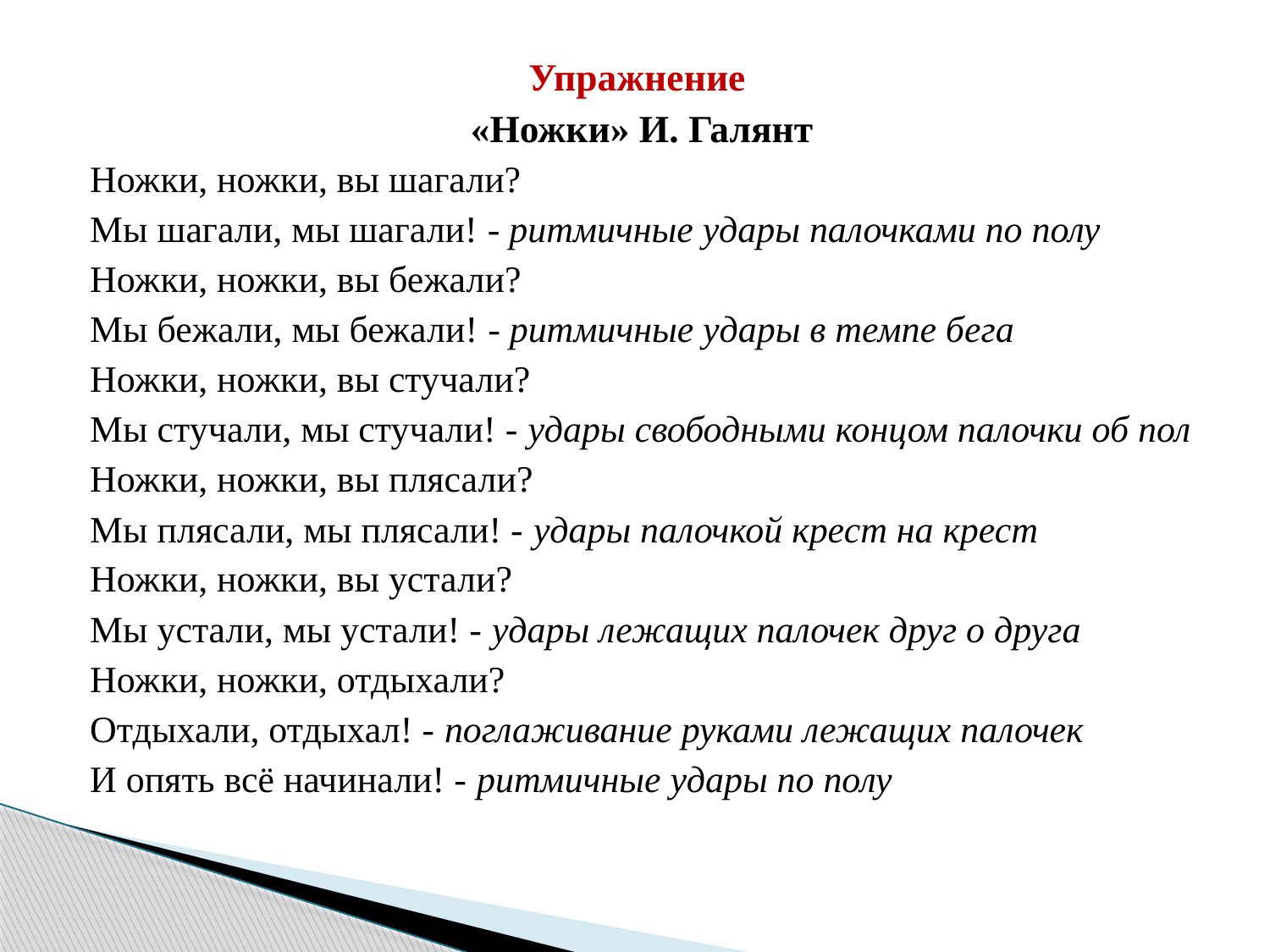

Упражнение
«Ножки» И. Галянт
Ножки, ножки, вы шагали?
Мы шагали, мы шагали! - ритмичные удары палочками по полу
Ножки, ножки, вы бежали?
Мы бежали, мы бежали! - ритмичные удары в темпе бега
Ножки, ножки, вы стучали?
Мы стучали, мы стучали! - удары свободными концом палочки об пол
Ножки, ножки, вы плясали?
Мы плясали, мы плясали! - удары палочкой крест на крест
Ножки, ножки, вы устали?
Мы устали, мы устали! - удары лежащих палочек друг о друга
Ножки, ножки, отдыхали?
Отдыхали, отдыхал! - поглаживание руками лежащих палочек
И опять всё начинали! - ритмичные удары по полу